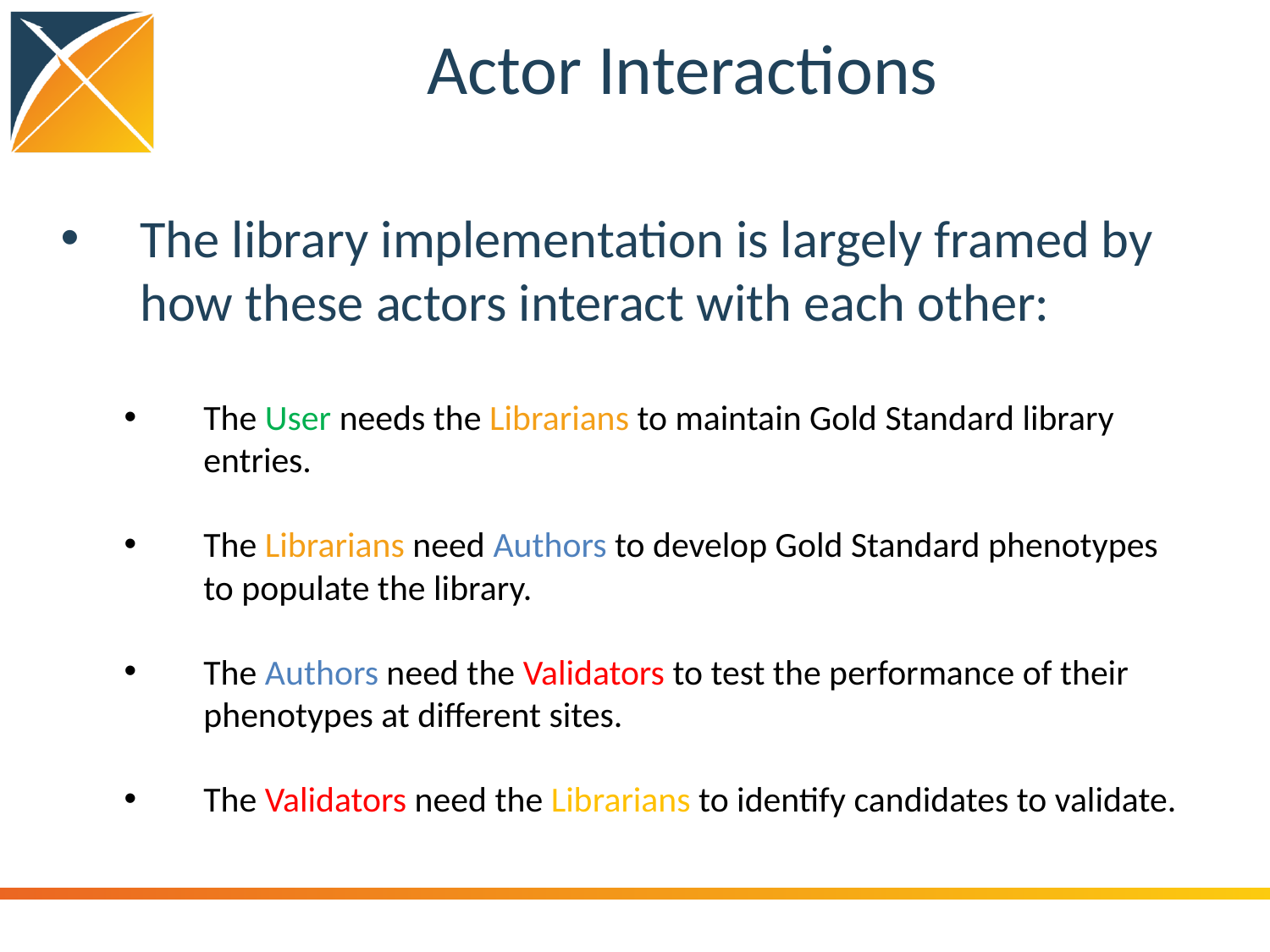

# Actor Interactions
The library implementation is largely framed by how these actors interact with each other:

The User needs the Librarians to maintain Gold Standard library entries.

The Librarians need Authors to develop Gold Standard phenotypes to populate the library.

The Authors need the Validators to test the performance of their phenotypes at different sites.

The Validators need the Librarians to identify candidates to validate.